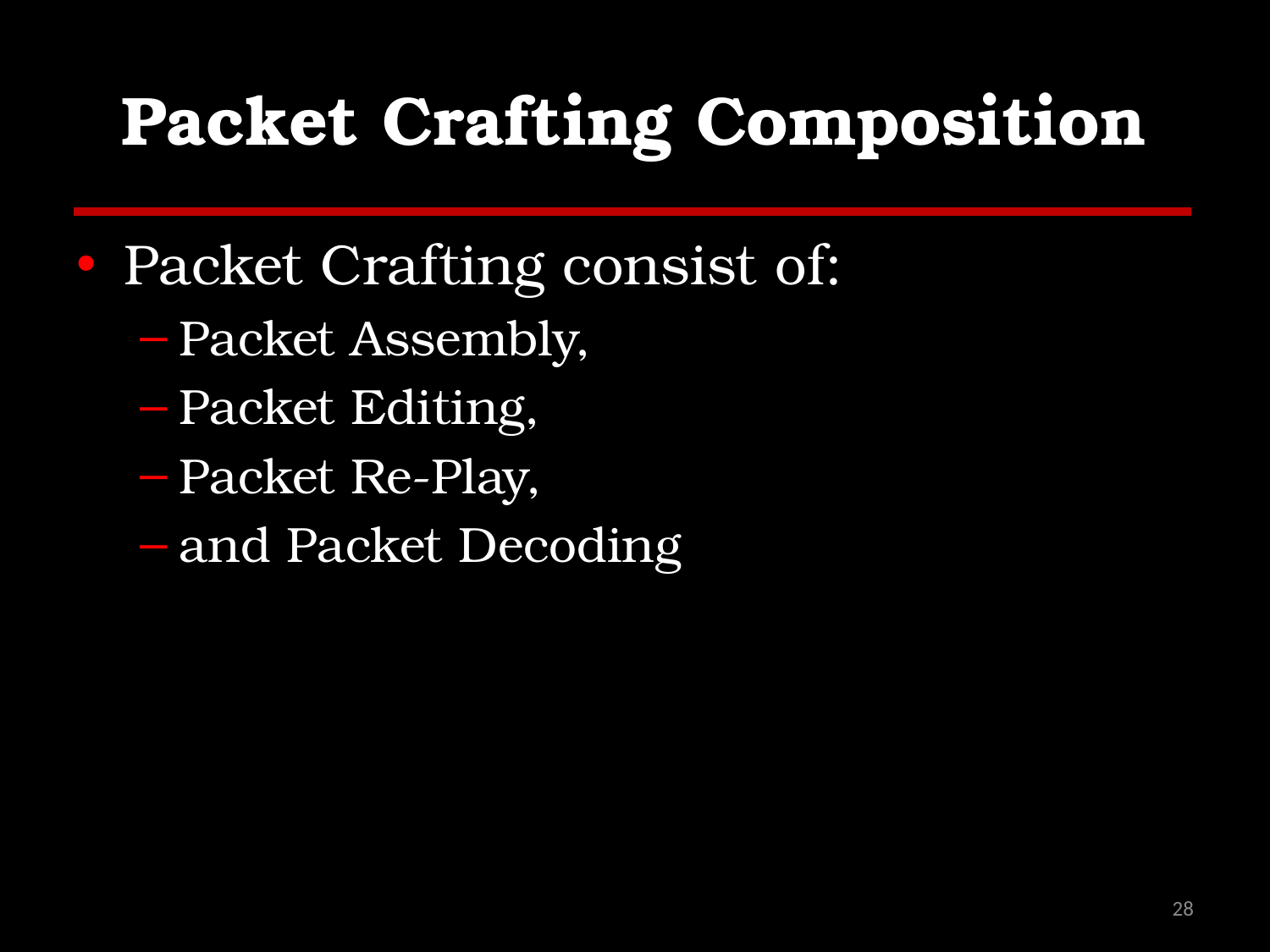

# Packet Crafting Composition
Packet Crafting consist of:
Packet Assembly,
Packet Editing,
Packet Re-Play,
and Packet Decoding
28